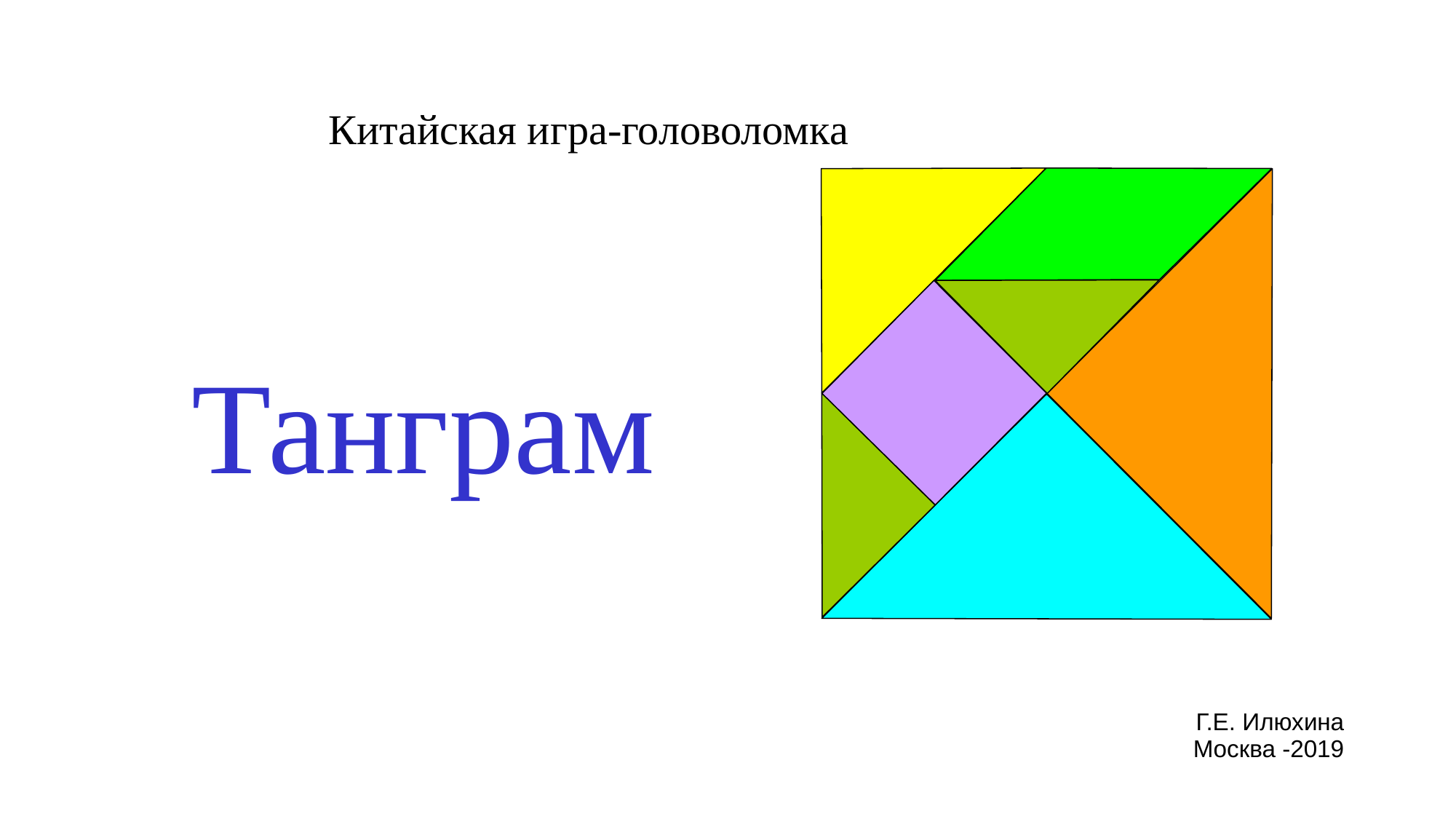

# Китайская игра-головоломка

  Танграм

 Г.Е. Илюхина
Москва -2019